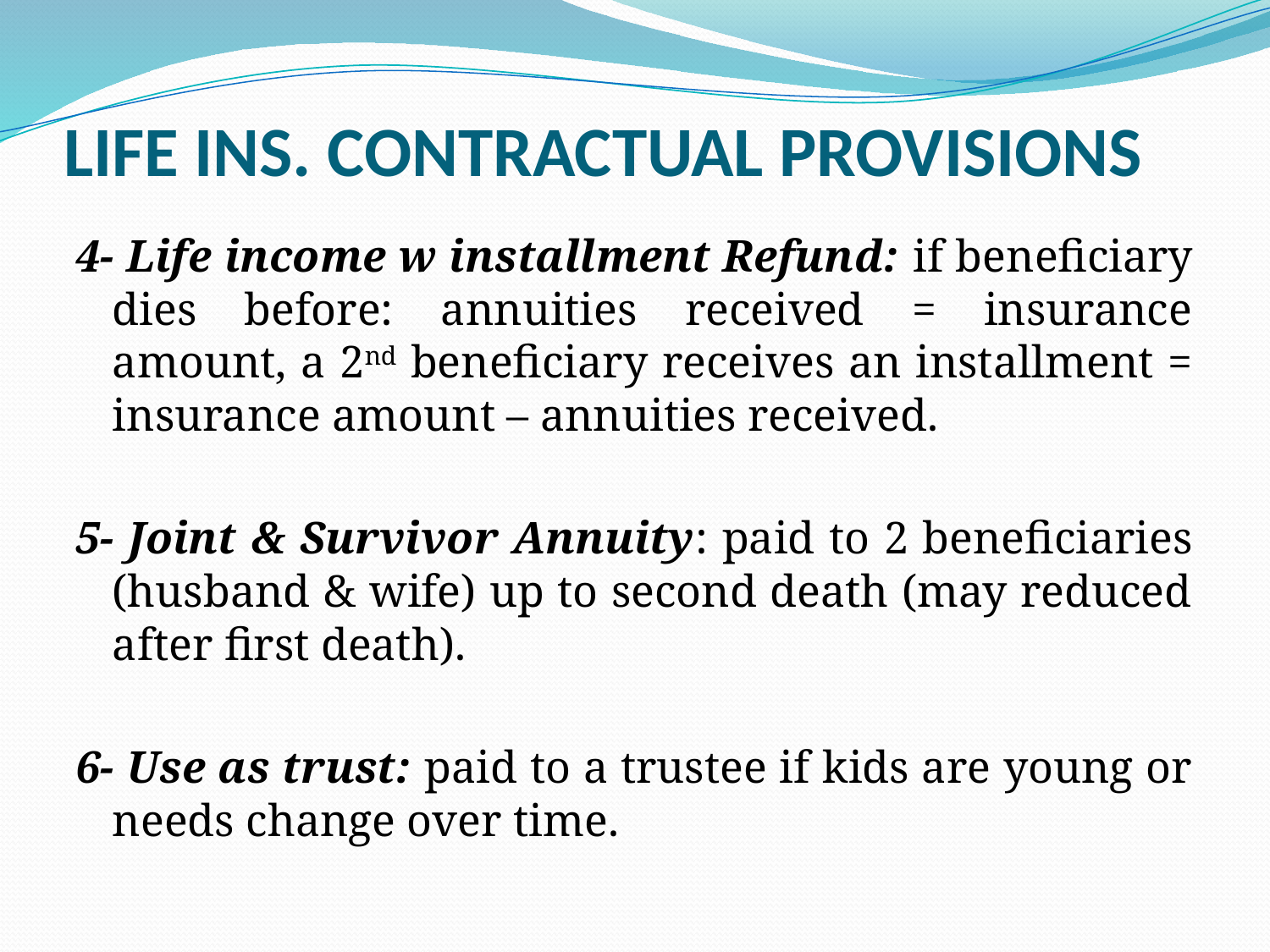

# LIFE INS. CONTRACTUAL PROVISIONS
4- Life income w installment Refund: if beneficiary dies before: annuities received = insurance amount, a 2nd beneficiary receives an installment = insurance amount – annuities received.

5- Joint & Survivor Annuity: paid to 2 beneficiaries (husband & wife) up to second death (may reduced after first death).

6- Use as trust: paid to a trustee if kids are young or needs change over time.